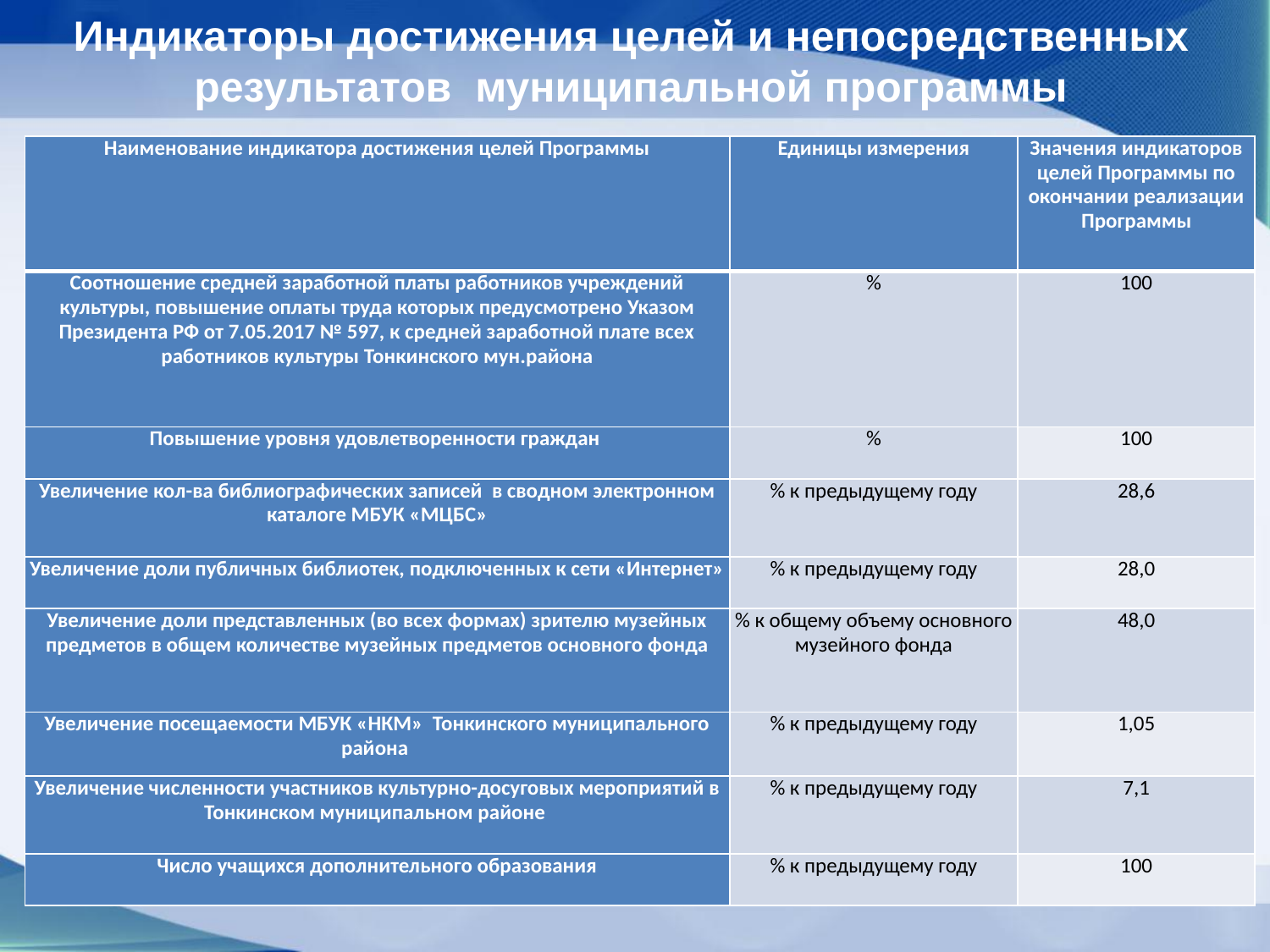

# Индикаторы достижения целей и непосредственных результатов  муниципальной программы
| Наименование индикатора достижения целей Программы | Единицы измерения | Значения индикаторов целей Программы по окончании реализации Программы |
| --- | --- | --- |
| Соотношение средней заработной платы работников учреждений культуры, повышение оплаты труда которых предусмотрено Указом Президента РФ от 7.05.2017 № 597, к средней заработной плате всех работников культуры Тонкинского мун.района | % | 100 |
| Повышение уровня удовлетворенности граждан | % | 100 |
| Увеличение кол-ва библиографических записей в сводном электронном каталоге МБУК «МЦБС» | % к предыдущему году | 28,6 |
| Увеличение доли публичных библиотек, подключенных к сети «Интернет» | % к предыдущему году | 28,0 |
| Увеличение доли представленных (во всех формах) зрителю музейных предметов в общем количестве музейных предметов основного фонда | % к общему объему основного музейного фонда | 48,0 |
| Увеличение посещаемости МБУК «НКМ» Тонкинского муниципального района | % к предыдущему году | 1,05 |
| Увеличение численности участников культурно-досуговых мероприятий в Тонкинском муниципальном районе | % к предыдущему году | 7,1 |
| Число учащихся дополнительного образования | % к предыдущему году | 100 |